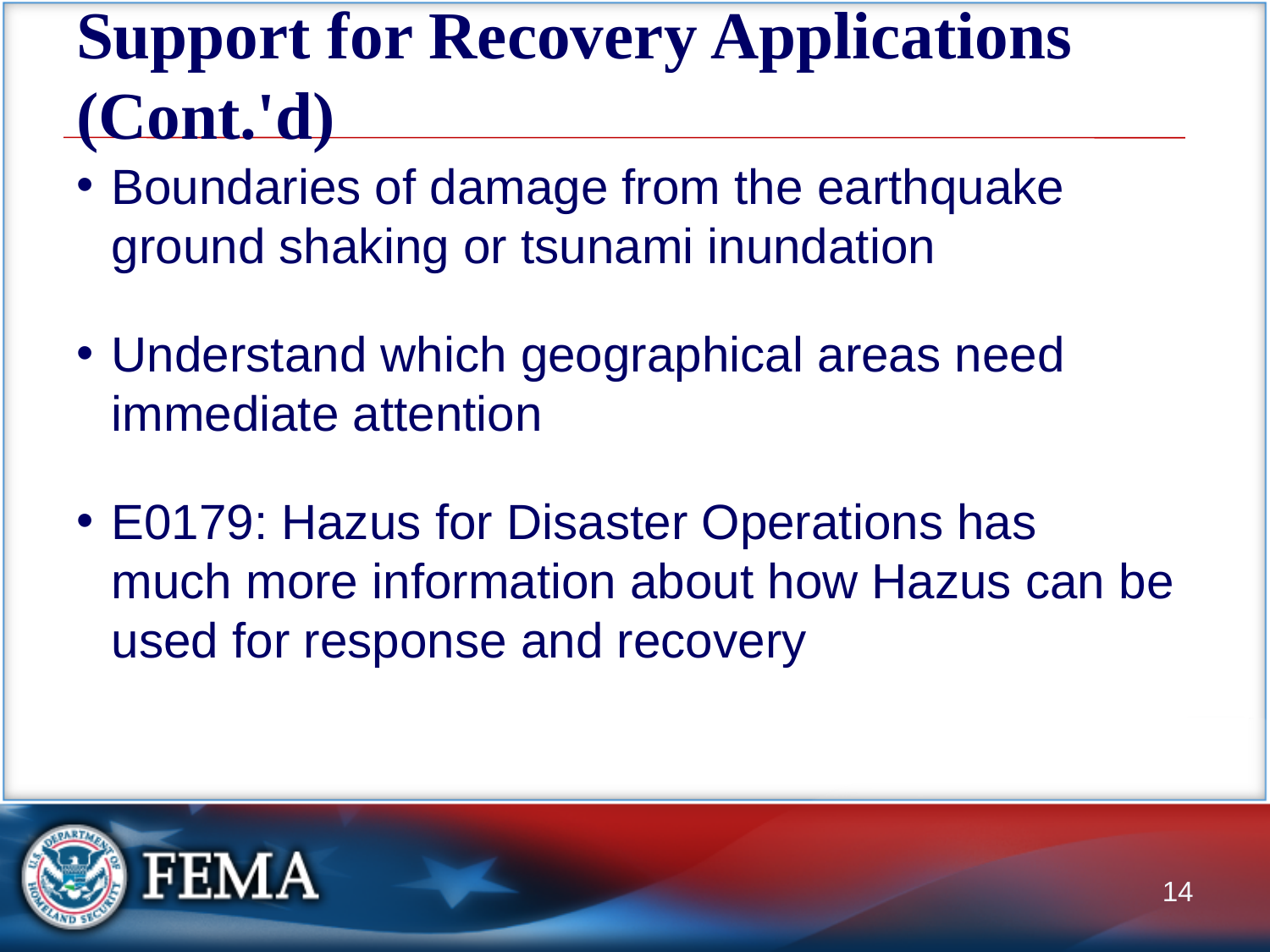

# Support for Recovery Applications (Cont.'d)
Boundaries of damage from the earthquake ground shaking or tsunami inundation
Understand which geographical areas need immediate attention
E0179: Hazus for Disaster Operations has much more information about how Hazus can be used for response and recovery
14